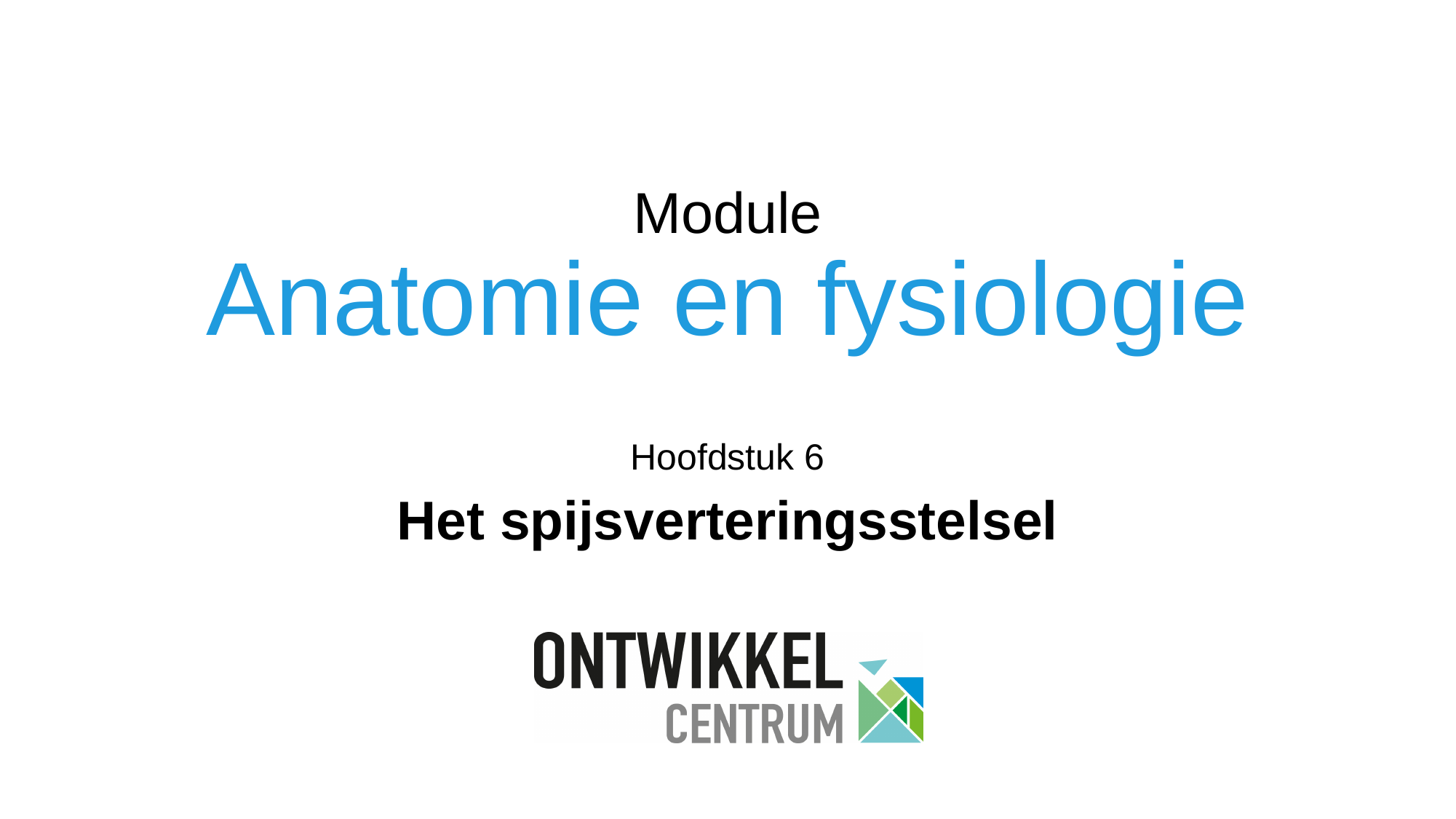

# Module Anatomie en fysiologie

Hoofdstuk 6
Het spijsverteringsstelsel